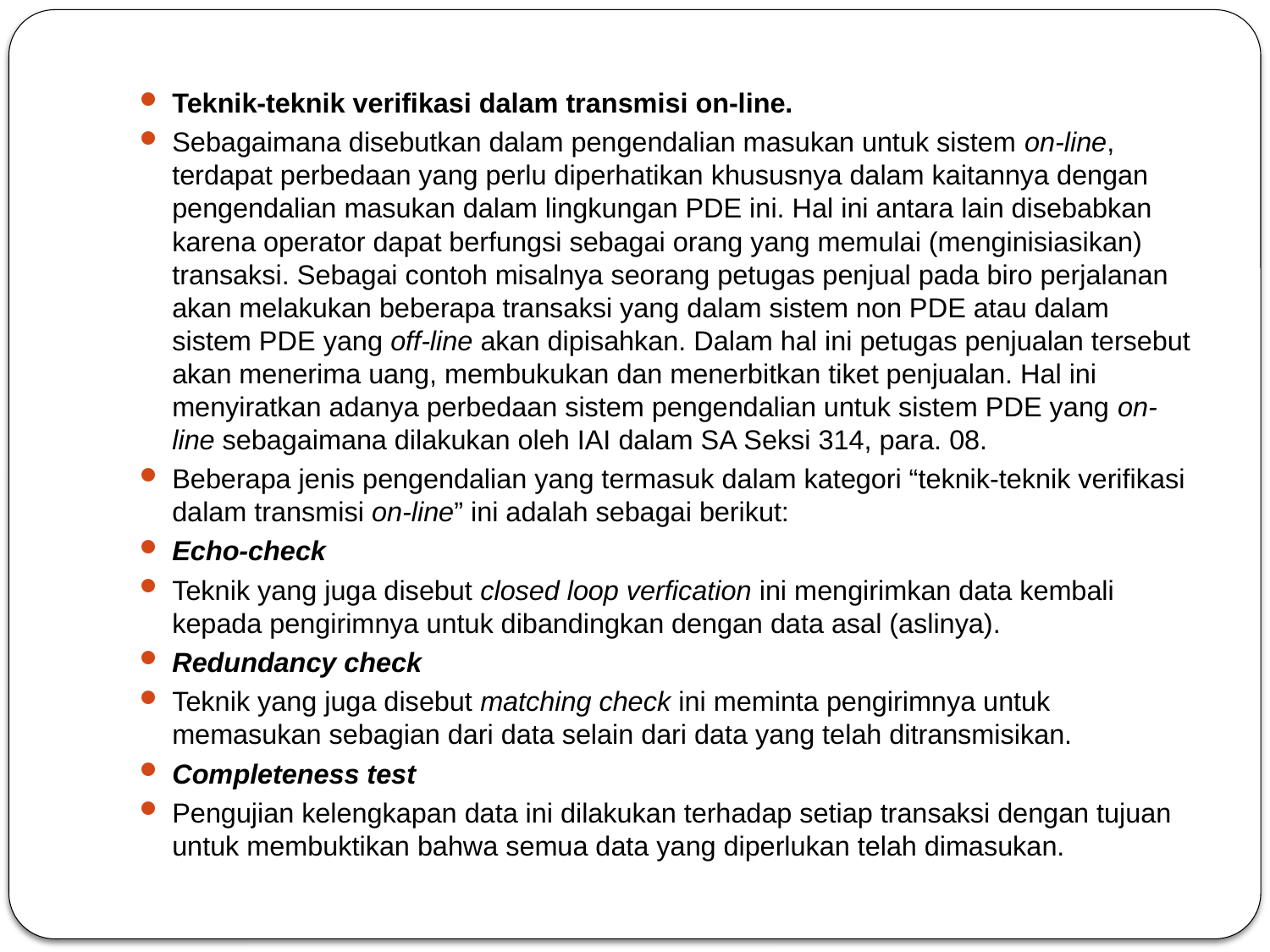

#
Teknik-teknik verifikasi dalam transmisi on-line.
Sebagaimana disebutkan dalam pengendalian masukan untuk sistem on-line, terdapat perbedaan yang perlu diperhatikan khususnya dalam kaitannya dengan pengendalian masukan dalam lingkungan PDE ini. Hal ini antara lain disebabkan karena operator dapat berfungsi sebagai orang yang memulai (menginisiasikan) transaksi. Sebagai contoh misalnya seorang petugas penjual pada biro perjalanan akan melakukan beberapa transaksi yang dalam sistem non PDE atau dalam sistem PDE yang off-line akan dipisahkan. Dalam hal ini petugas penjualan tersebut akan menerima uang, membukukan dan menerbitkan tiket penjualan. Hal ini menyiratkan adanya perbedaan sistem pengendalian untuk sistem PDE yang on-line sebagaimana dilakukan oleh IAI dalam SA Seksi 314, para. 08.
Beberapa jenis pengendalian yang termasuk dalam kategori “teknik-teknik verifikasi dalam transmisi on-line” ini adalah sebagai berikut:
Echo-check
Teknik yang juga disebut closed loop verfication ini mengirimkan data kembali kepada pengirimnya untuk dibandingkan dengan data asal (aslinya).
Redundancy check
Teknik yang juga disebut matching check ini meminta pengirimnya untuk memasukan sebagian dari data selain dari data yang telah ditransmisikan.
Completeness test
Pengujian kelengkapan data ini dilakukan terhadap setiap transaksi dengan tujuan untuk membuktikan bahwa semua data yang diperlukan telah dimasukan.